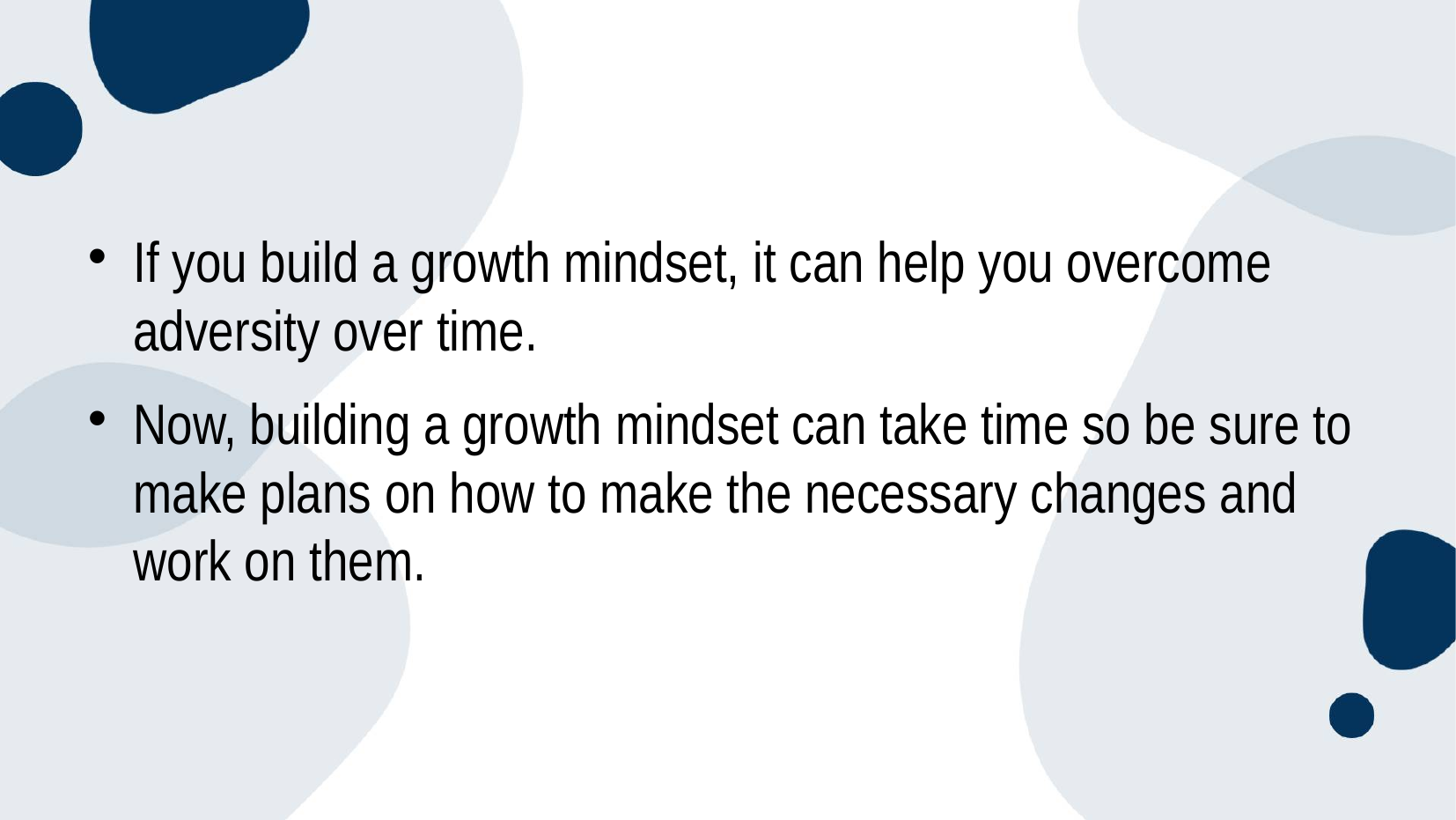

#
If you build a growth mindset, it can help you overcome adversity over time.
Now, building a growth mindset can take time so be sure to make plans on how to make the necessary changes and work on them.